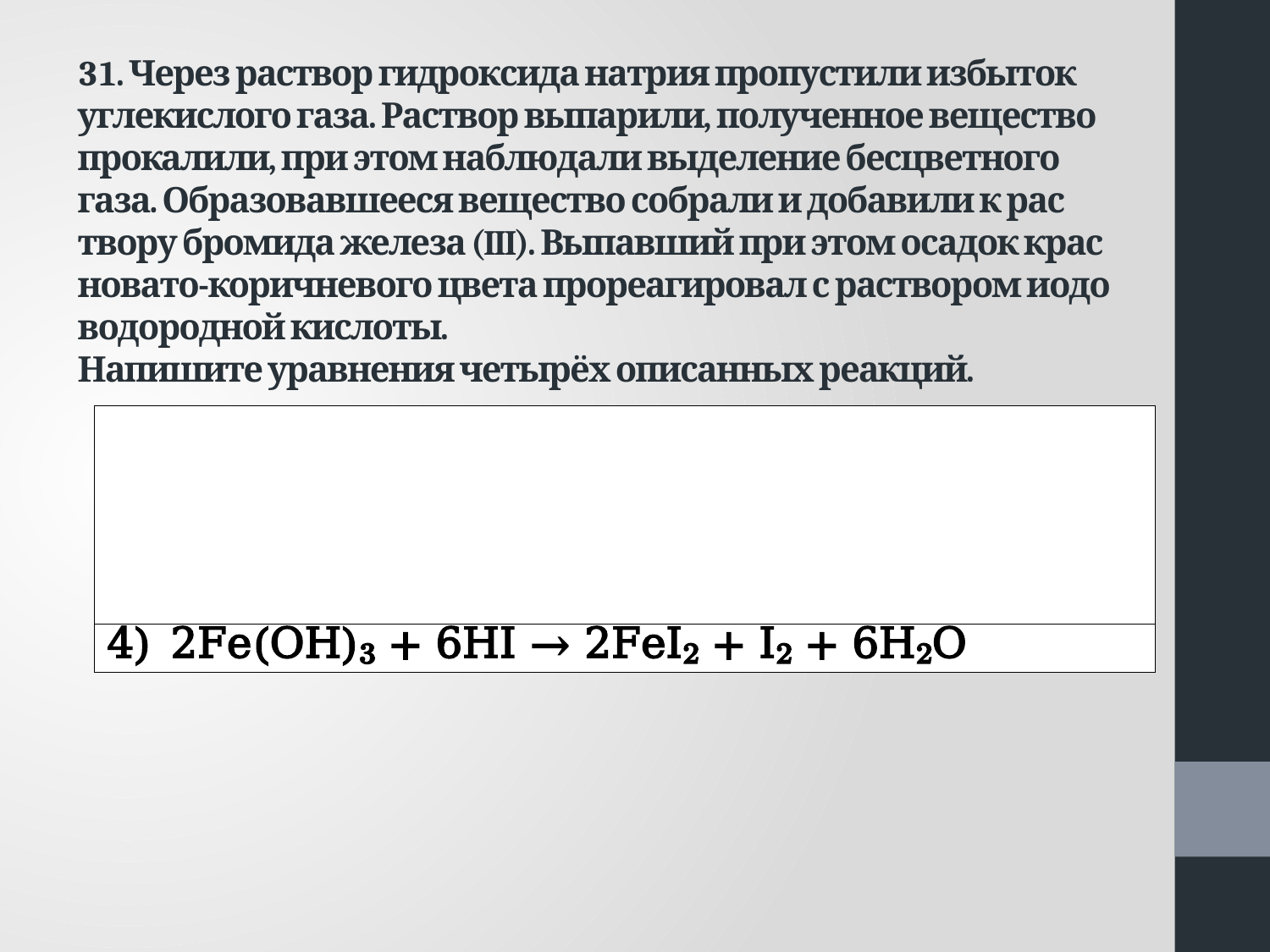

# 31. Через рас­твор гид­рок­си­да на­трия про­пу­сти­ли из­бы­ток уг­ле­кис­ло­го газа. Рас­твор вы­па­ри­ли, по­лу­чен­ное ве­ще­ство про­ка­ли­ли, при этом на­блю­да­ли вы­де­ле­ние бес­цвет­но­го газа. Об­ра­зо­вав­ше­е­ся ве­ще­ство со­бра­ли и до­ба­ви­ли к рас­тво­ру бро­ми­да же­ле­за (III). Вы­пав­ший при этом оса­док крас­но­ва­то-ко­рич­не­во­го цвета про­ре­а­ги­ро­вал с рас­тво­ром иодо­во­до­род­ной кис­ло­ты. На­пи­ши­те урав­не­ния четырёх опи­сан­ных ре­ак­ций.
NaOH + CO₂ → NaHCO₃
2NaHCO₃ → Na₂CO₃ + CO₂ + H₂O
2FeBr₃+3Na₂CO₃+3H₂O → 6NaBr+2Fe(OH)₃ + 3CO₂
2Fe(OH)₃ + 6HI → 2FeI₂ + I₂ + 6H₂O